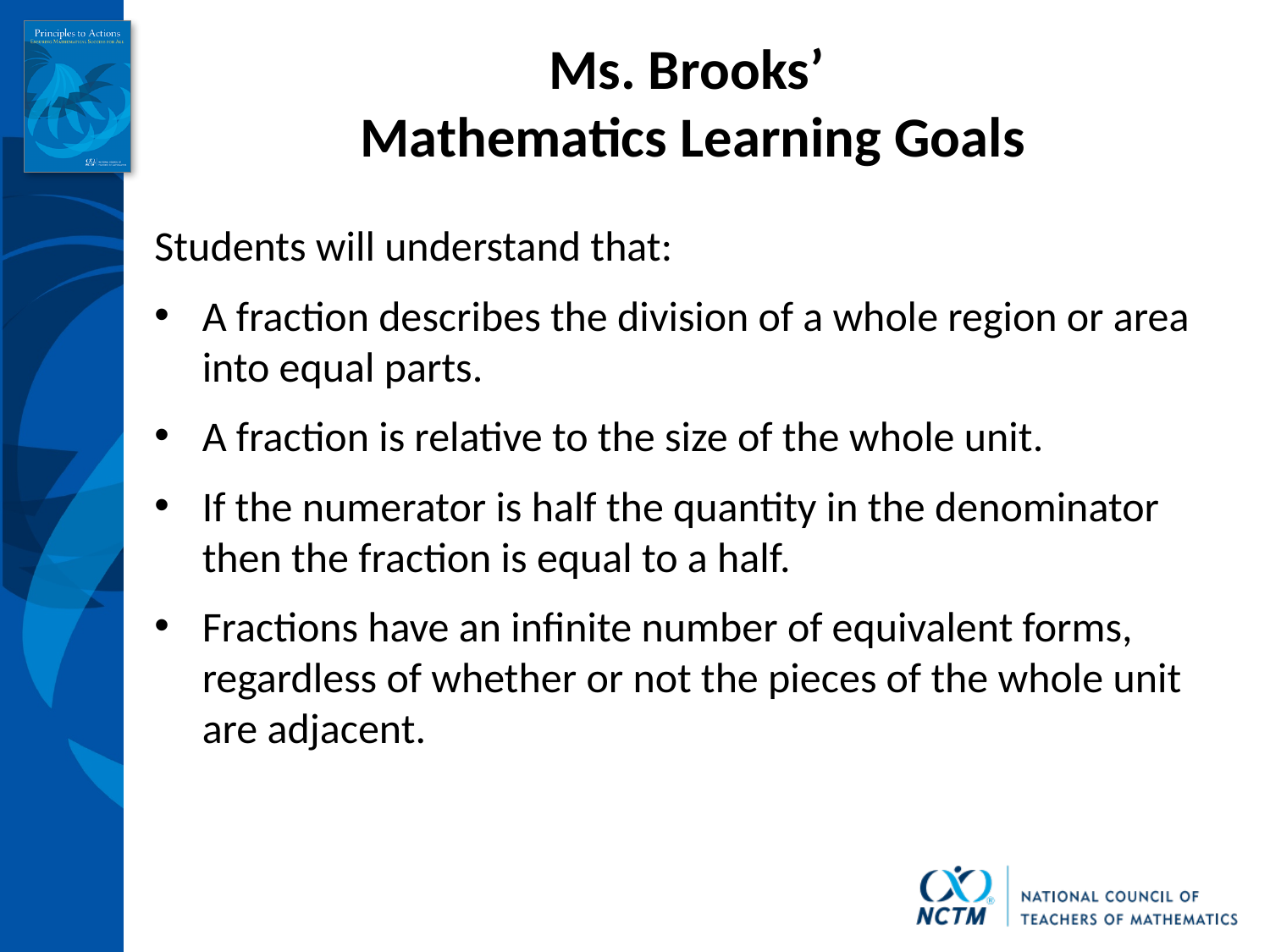

# Ms. Brooks’ Mathematics Learning Goals
Students will understand that:
A fraction describes the division of a whole region or area into equal parts.
A fraction is relative to the size of the whole unit.
If the numerator is half the quantity in the denominator then the fraction is equal to a half.
Fractions have an infinite number of equivalent forms, regardless of whether or not the pieces of the whole unit are adjacent.